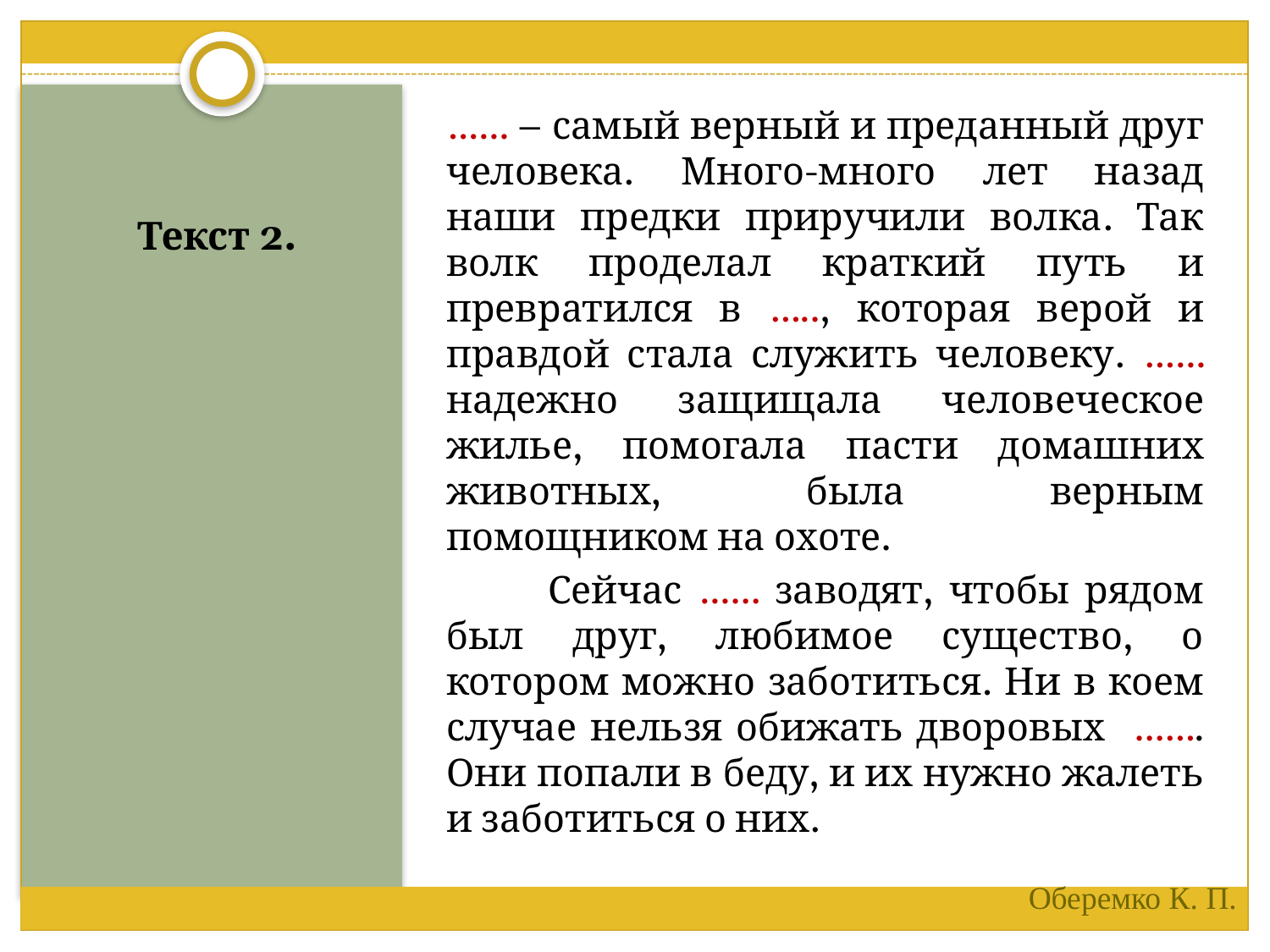

…… – самый верный и преданный друг человека. Много-много лет назад наши предки приручили волка. Так волк проделал краткий путь и превратился в ….., которая верой и правдой стала служить человеку. …… надежно защищала человеческое жилье, помогала пасти домашних животных, была верным помощником на охоте.
	Сейчас …… заводят, чтобы рядом был друг, любимое существо, о котором можно заботиться. Ни в коем случае нельзя обижать дворовых  ……. Они попали в беду, и их нужно жалеть и заботиться о них.

# Текст 2.

Оберемко К. П.